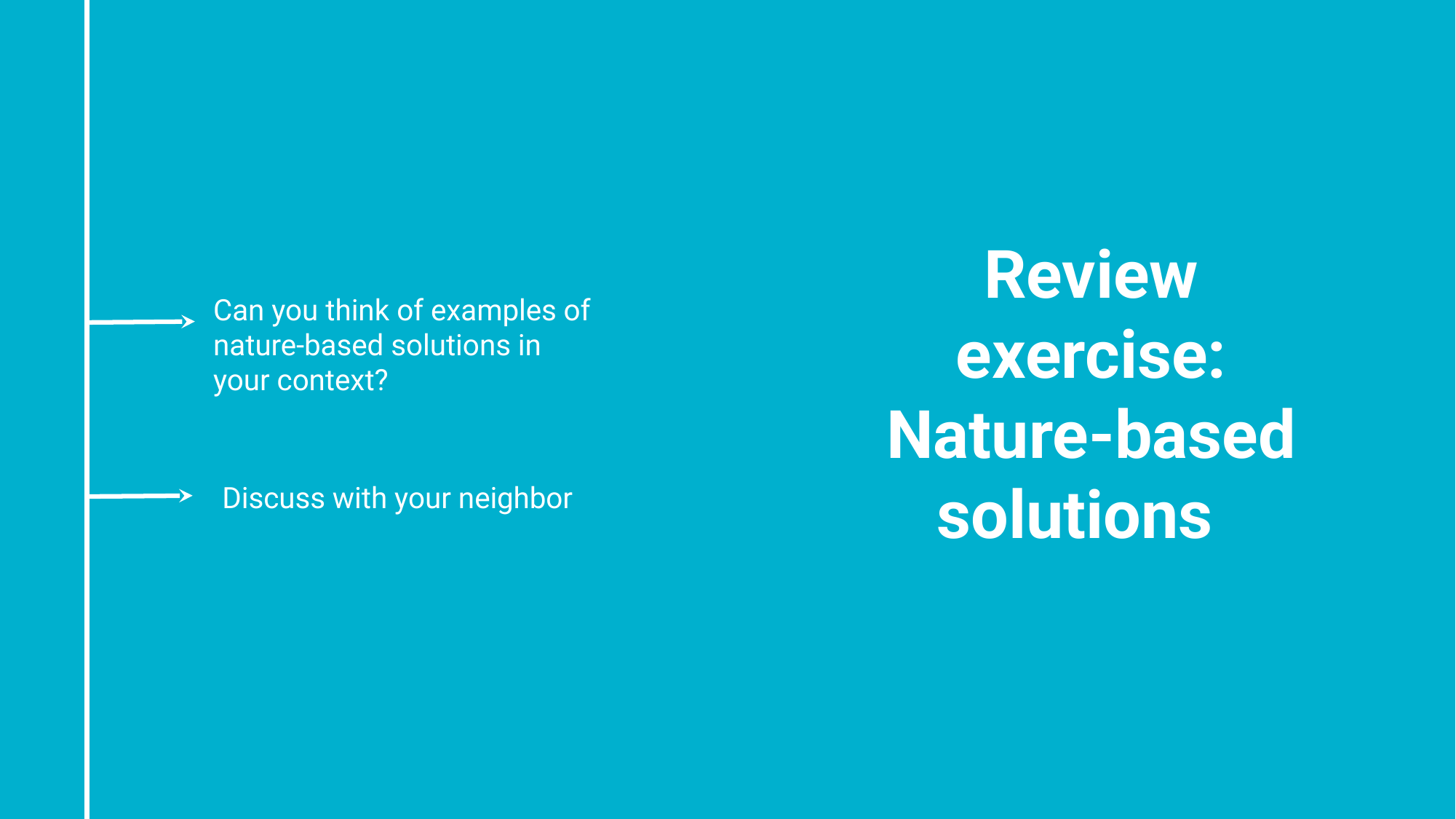

Review exercise: Nature-based solutions
Can you think of examples of nature-based solutions in your context?
Discuss with your neighbor
108